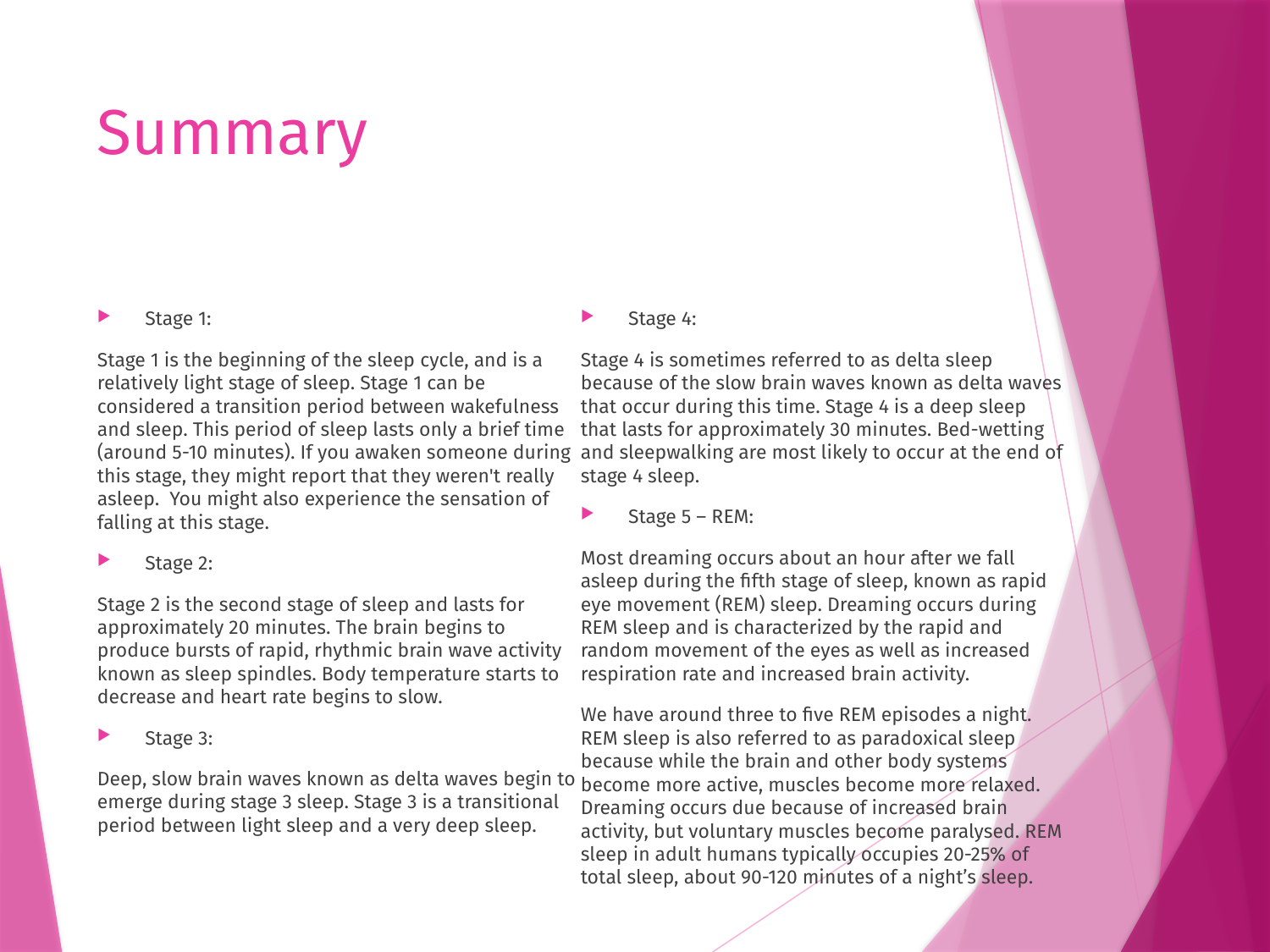

# Summary
Stage 1:
Stage 1 is the beginning of the sleep cycle, and is a relatively light stage of sleep. Stage 1 can be considered a transition period between wakefulness and sleep. This period of sleep lasts only a brief time (around 5-10 minutes). If you awaken someone during this stage, they might report that they weren't really asleep.  You might also experience the sensation of falling at this stage.
Stage 2:
Stage 2 is the second stage of sleep and lasts for approximately 20 minutes. The brain begins to produce bursts of rapid, rhythmic brain wave activity known as sleep spindles. Body temperature starts to decrease and heart rate begins to slow.
Stage 3:
Deep, slow brain waves known as delta waves begin to emerge during stage 3 sleep. Stage 3 is a transitional period between light sleep and a very deep sleep.

Stage 4:
Stage 4 is sometimes referred to as delta sleep because of the slow brain waves known as delta waves that occur during this time. Stage 4 is a deep sleep that lasts for approximately 30 minutes. Bed-wetting and sleepwalking are most likely to occur at the end of stage 4 sleep.
Stage 5 – REM:
Most dreaming occurs about an hour after we fall asleep during the fifth stage of sleep, known as rapid eye movement (REM) sleep. Dreaming occurs during REM sleep and is characterized by the rapid and random movement of the eyes as well as increased respiration rate and increased brain activity.
We have around three to five REM episodes a night. REM sleep is also referred to as paradoxical sleep because while the brain and other body systems become more active, muscles become more relaxed. Dreaming occurs due because of increased brain activity, but voluntary muscles become paralysed. REM sleep in adult humans typically occupies 20-25% of total sleep, about 90-120 minutes of a night’s sleep.